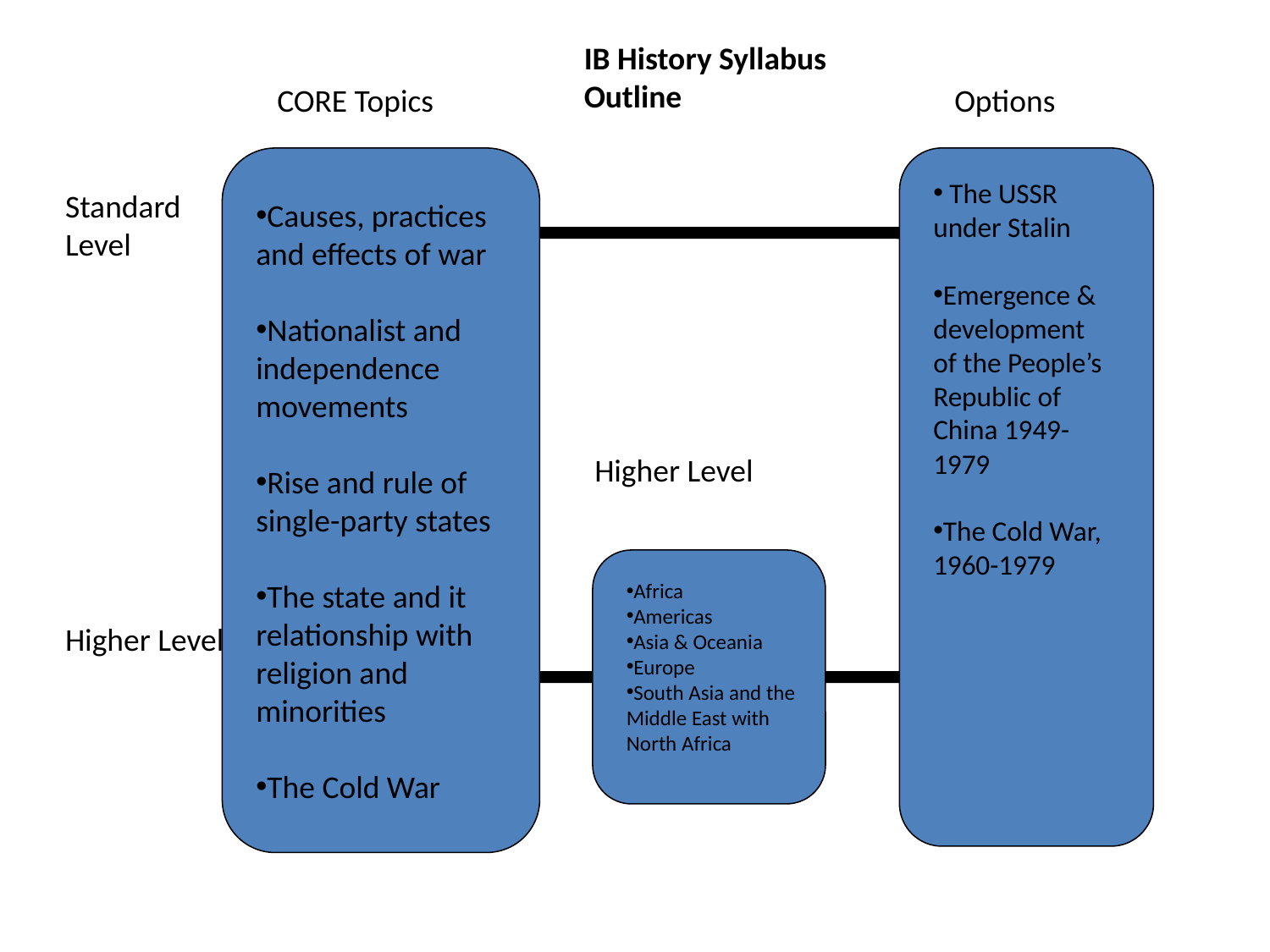

IB History Syllabus Outline
CORE Topics
Options

Causes, practices and effects of war

Nationalist and independence movements

Rise and rule of single-party states

The state and it relationship with religion and minorities

The Cold War
 The USSR under Stalin

Emergence & development of the People’s Republic of China 1949-1979

The Cold War, 1960-1979

Standard Level
Higher Level

Africa
Americas
Asia & Oceania
Europe
South Asia and the Middle East with North Africa

Higher Level